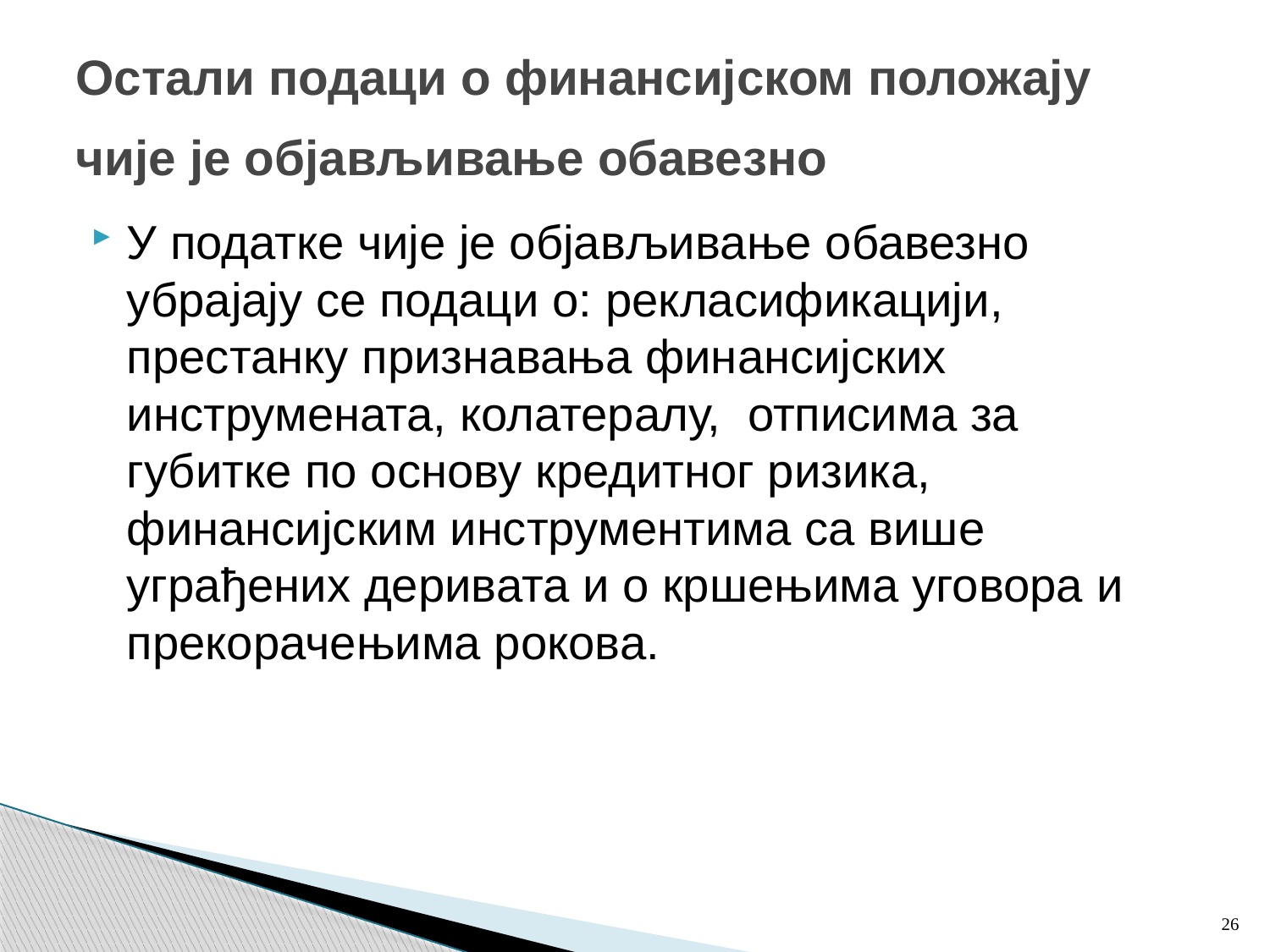

# Остали подаци о финансијском положају чије је објављивање обавезно
У податке чије је објављивање обавезно убрајају се подаци о: рекласификацији, престанку признавања финансијских инструмената, колатералу,  отписима за губитке по основу кредитног ризика, финансијским инструментима са више уграђених деривата и о кршењима уговора и прекорачењима рокова.
26